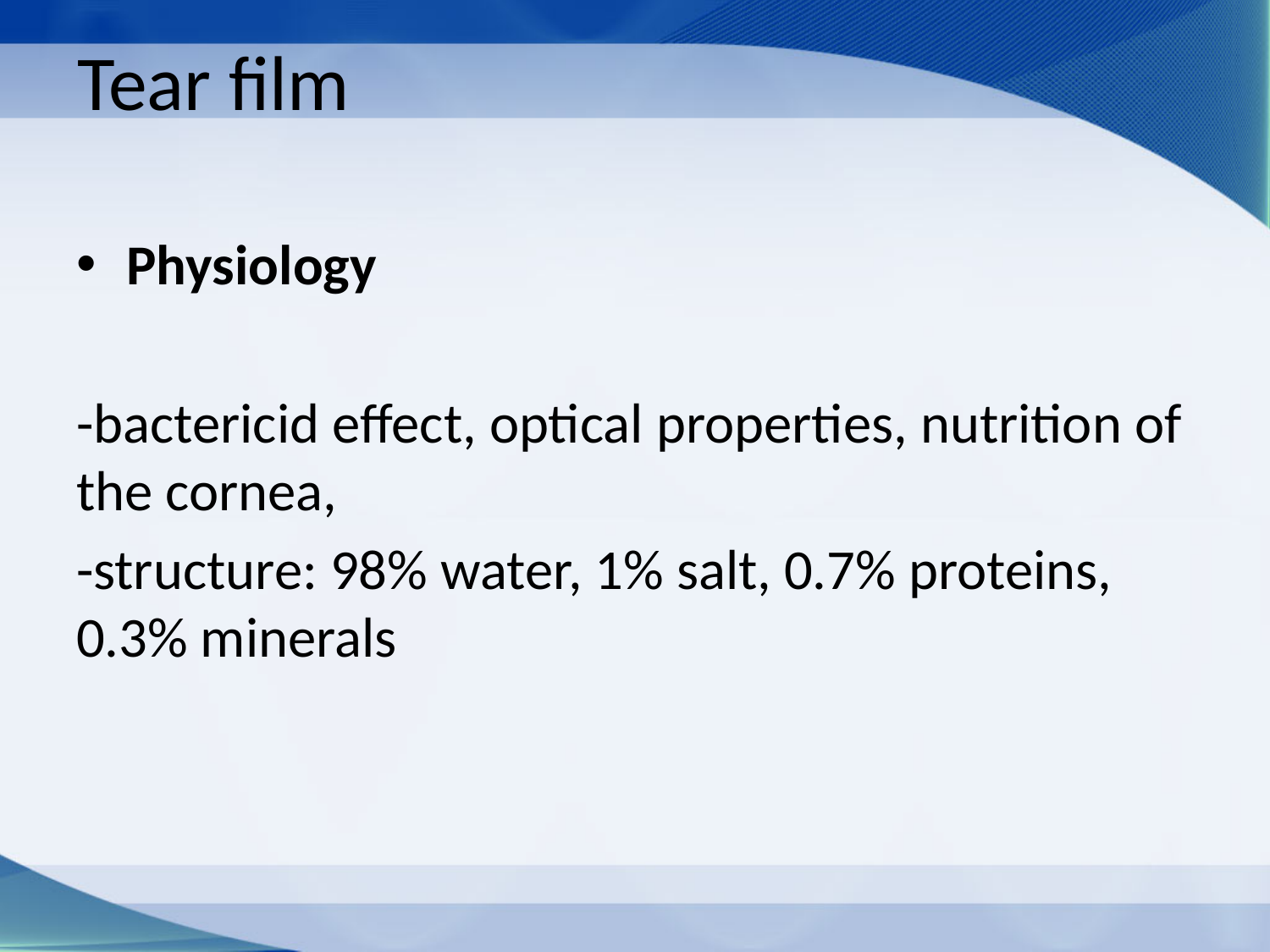

# Tear film
Physiology

-bactericid effect, optical properties, nutrition of the cornea,
-structure: 98% water, 1% salt, 0.7% proteins, 0.3% minerals